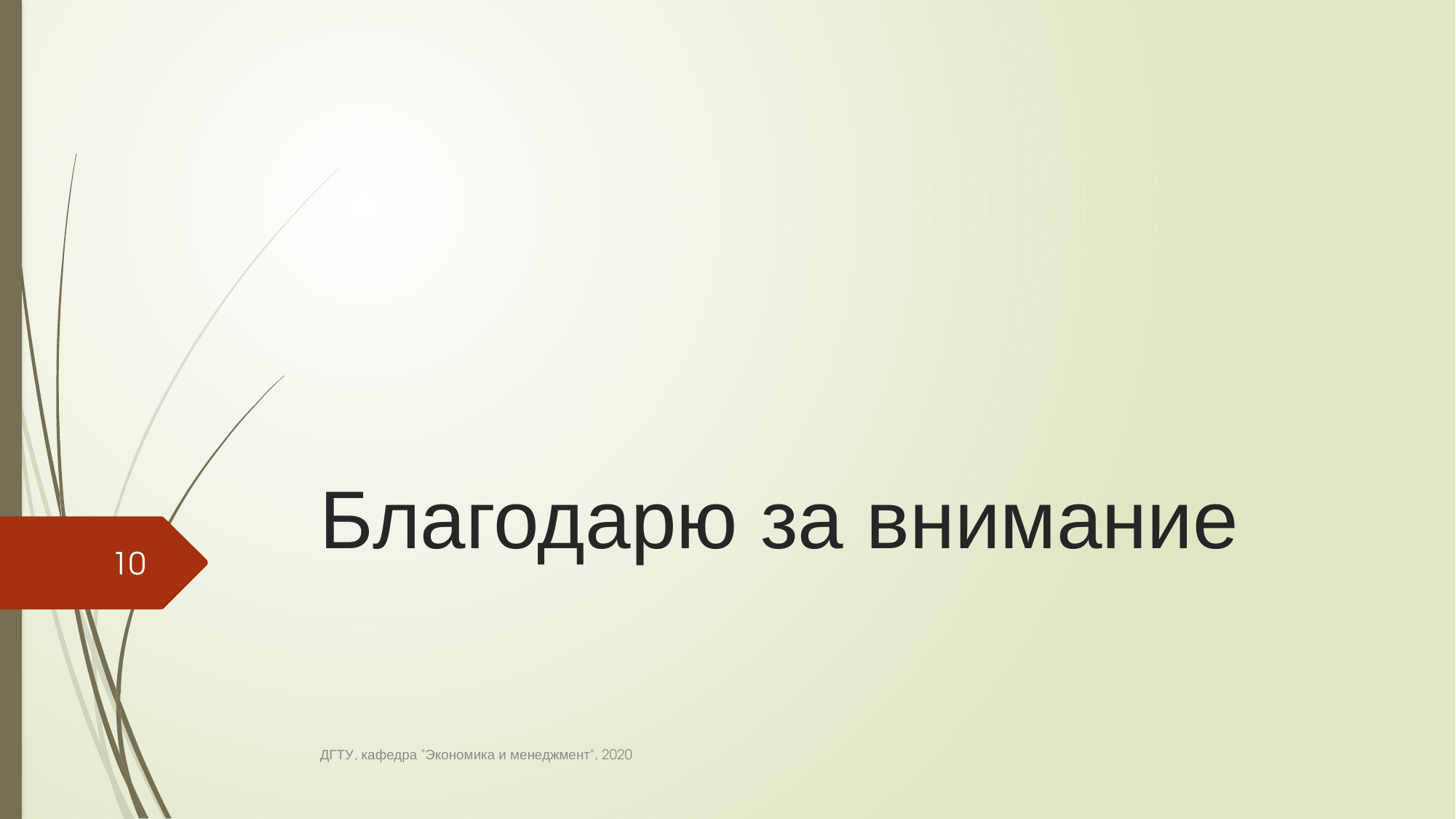

# Благодарю за внимание
10
ДГТУ, кафедра "Экономика и менеджмент", 2020